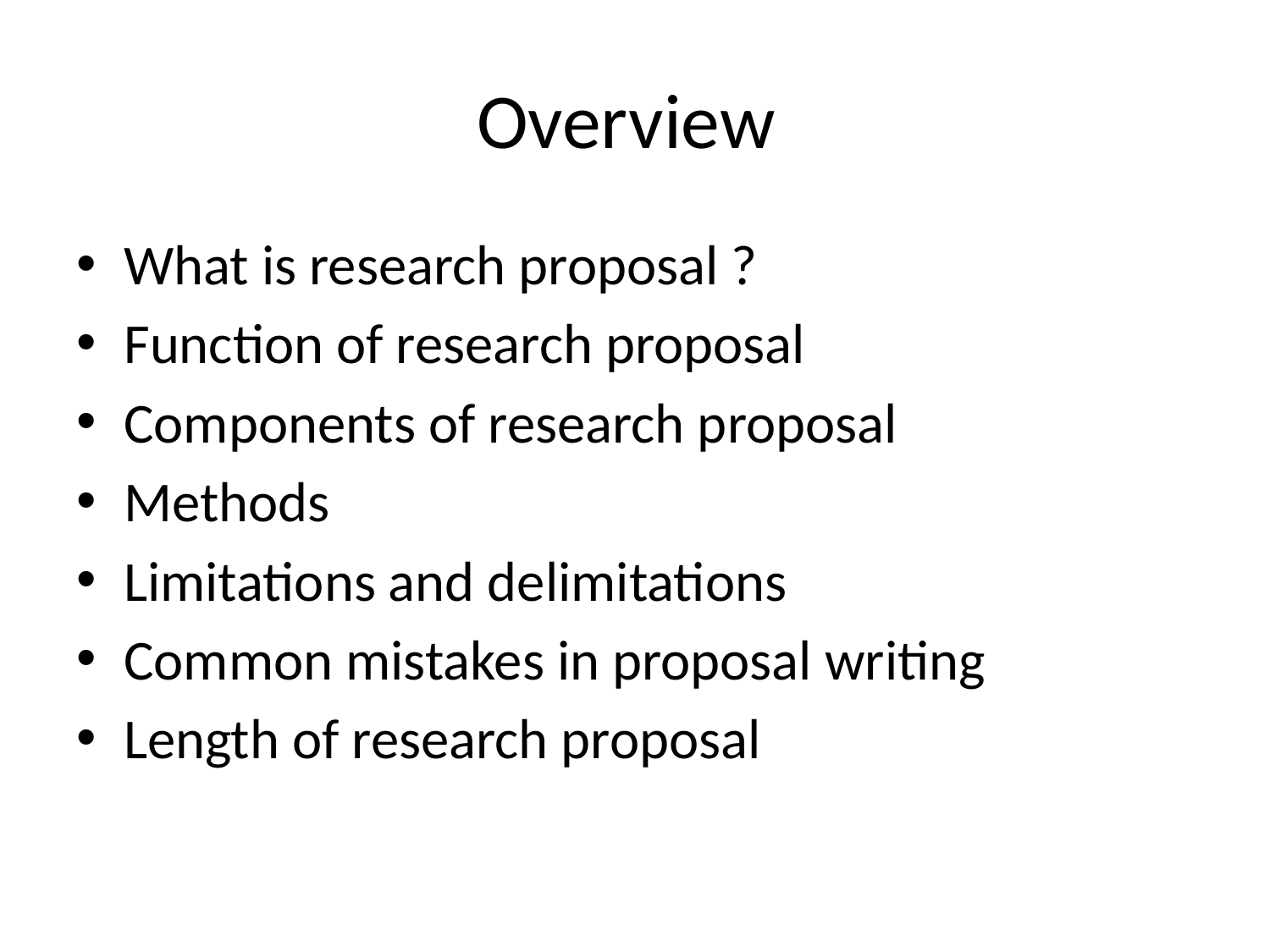

# Overview
What is research proposal ?
Function of research proposal
Components of research proposal
Methods
Limitations and delimitations
Common mistakes in proposal writing
Length of research proposal